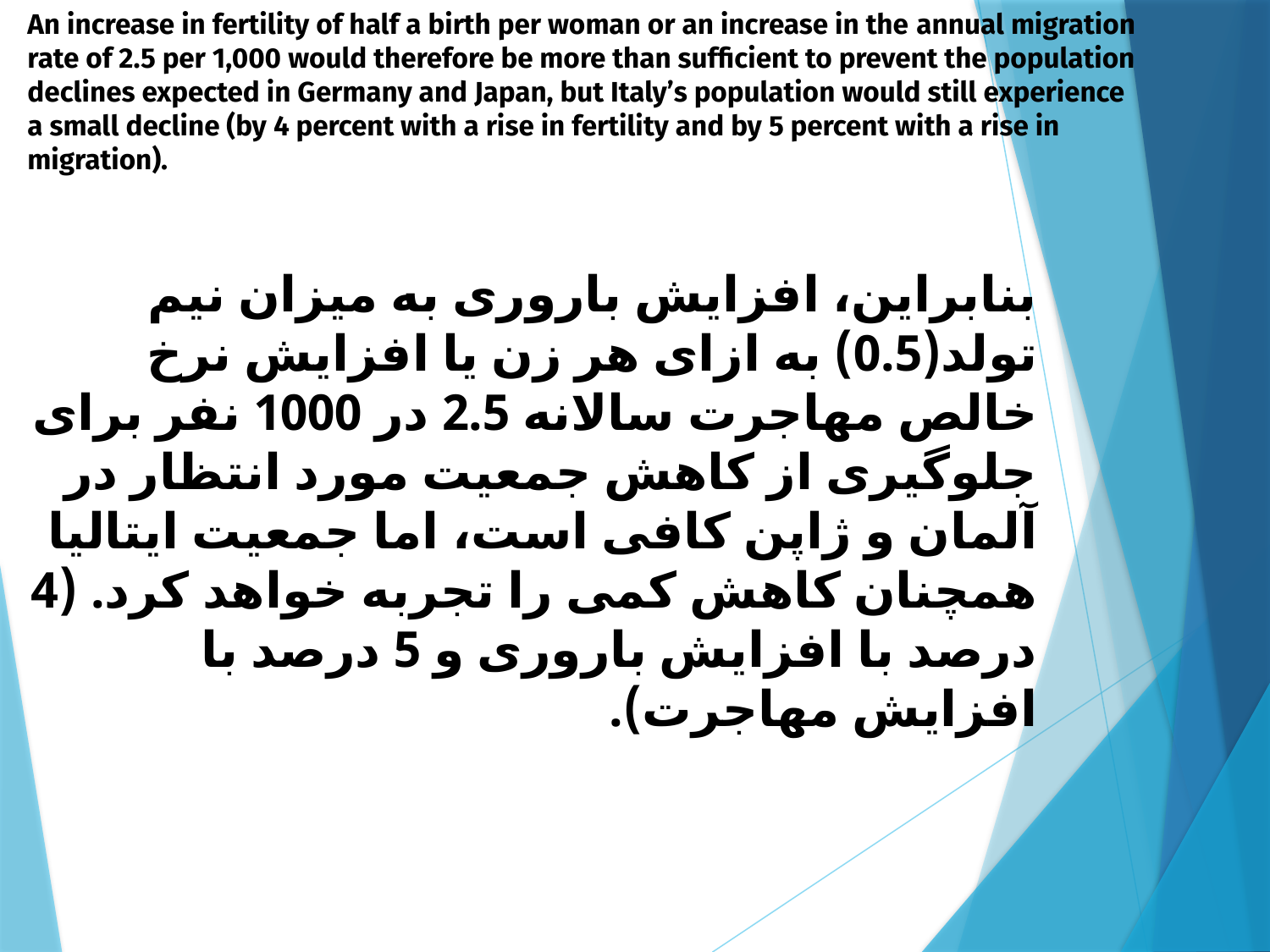

An increase in fertility of half a birth per woman or an increase in the annual migration rate of 2.5 per 1,000 would therefore be more than sufficient to prevent the population declines expected in Germany and Japan, but Italy’s population would still experience a small decline (by 4 percent with a rise in fertility and by 5 percent with a rise in migration).
بنابراین، افزایش باروری به میزان نیم تولد(0.5) به ازای هر زن یا افزایش نرخ خالص مهاجرت سالانه 2.5 در 1000 نفر برای جلوگیری از کاهش جمعیت مورد انتظار در آلمان و ژاپن کافی است، اما جمعیت ایتالیا همچنان کاهش کمی را تجربه خواهد کرد. (4 درصد با افزایش باروری و 5 درصد با افزایش مهاجرت).